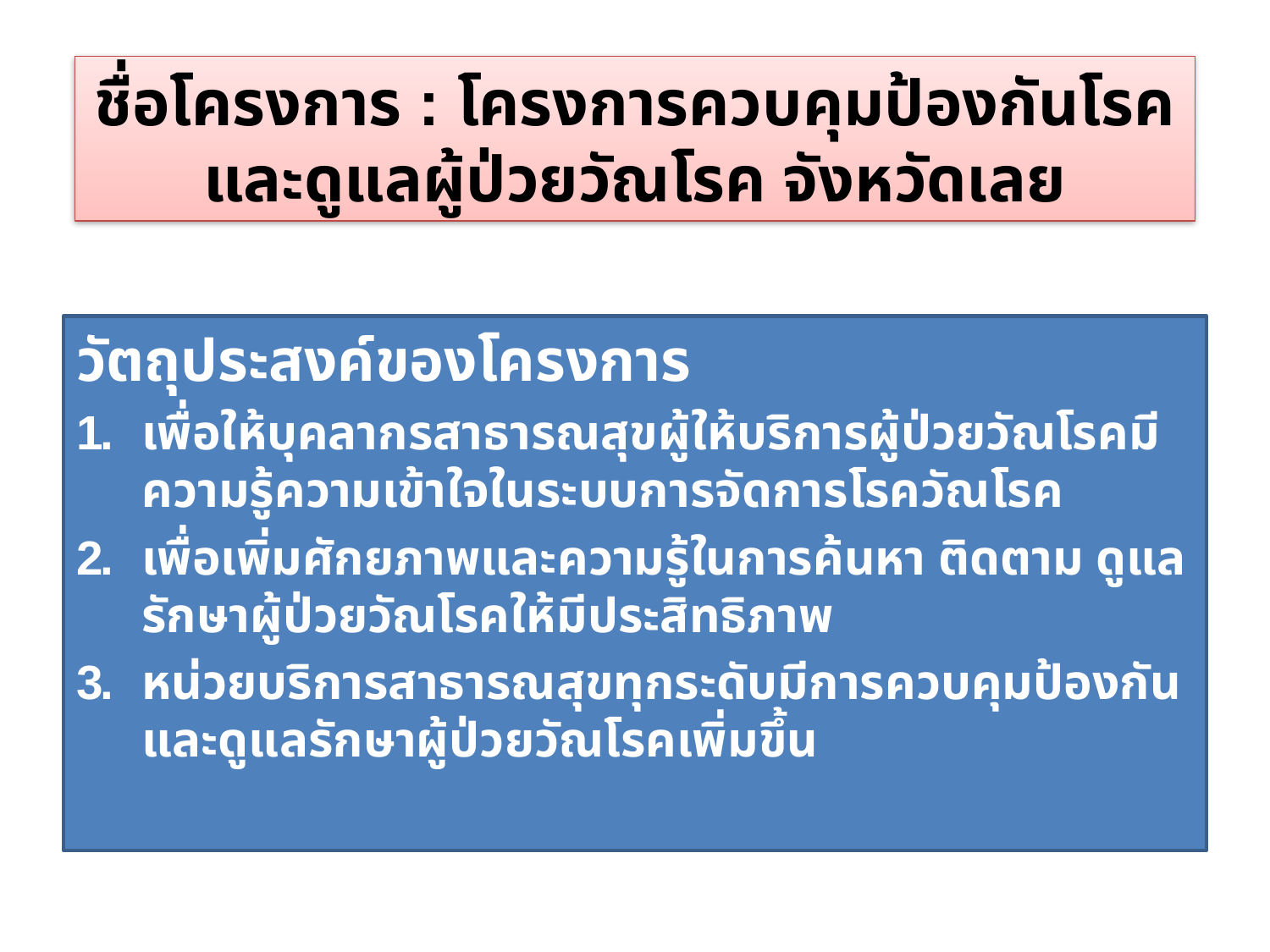

ชื่อโครงการ : โครงการควบคุมป้องกันโรคและดูแลผู้ป่วยวัณโรค จังหวัดเลย
วัตถุประสงค์ของโครงการ
เพื่อให้บุคลากรสาธารณสุขผู้ให้บริการผู้ป่วยวัณโรคมีความรู้ความเข้าใจในระบบการจัดการโรควัณโรค
เพื่อเพิ่มศักยภาพและความรู้ในการค้นหา ติดตาม ดูแลรักษาผู้ป่วยวัณโรคให้มีประสิทธิภาพ
หน่วยบริการสาธารณสุขทุกระดับมีการควบคุมป้องกันและดูแลรักษาผู้ป่วยวัณโรคเพิ่มขึ้น